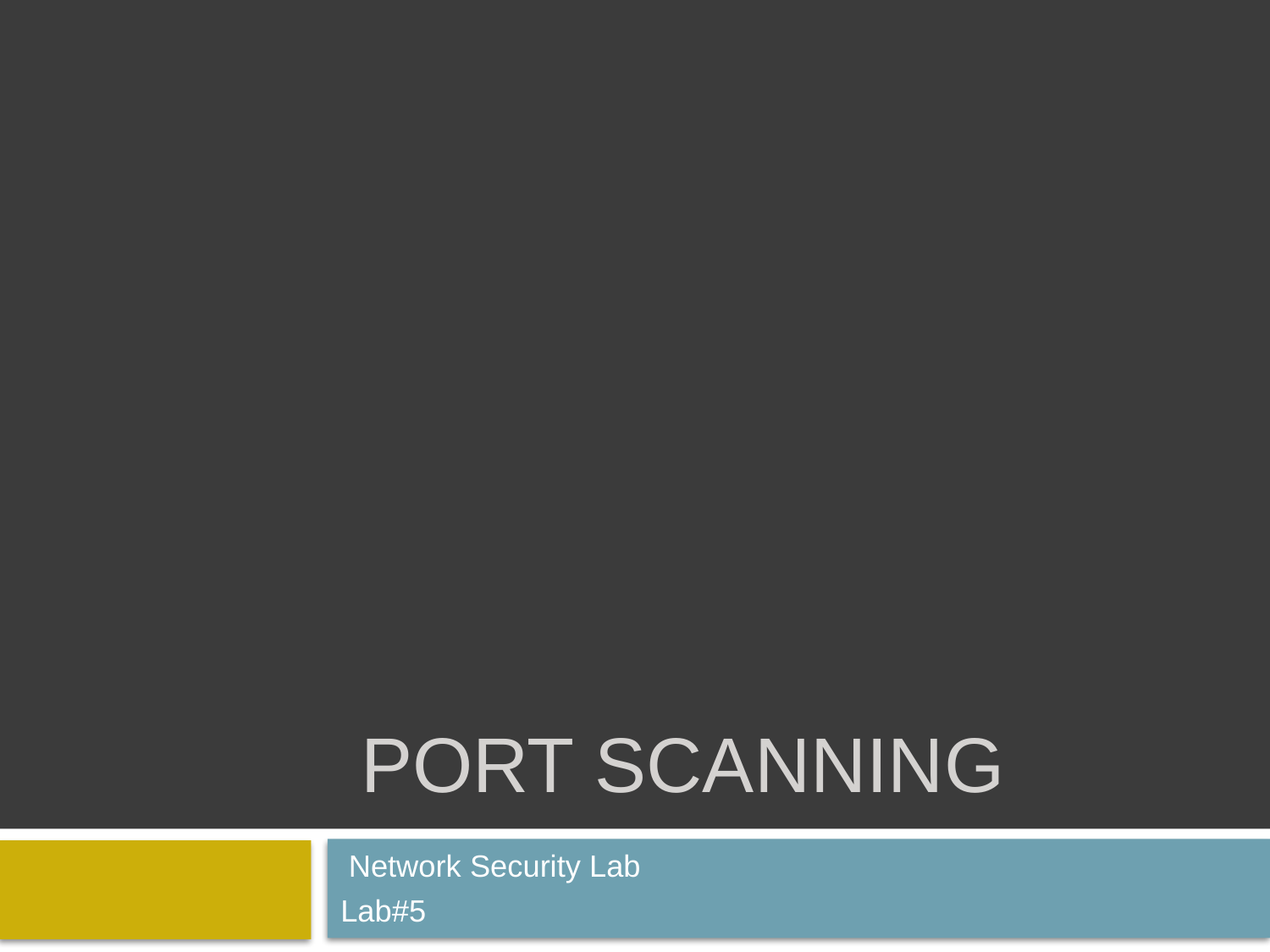

# Port Scanning
Network Security Lab
Lab#5